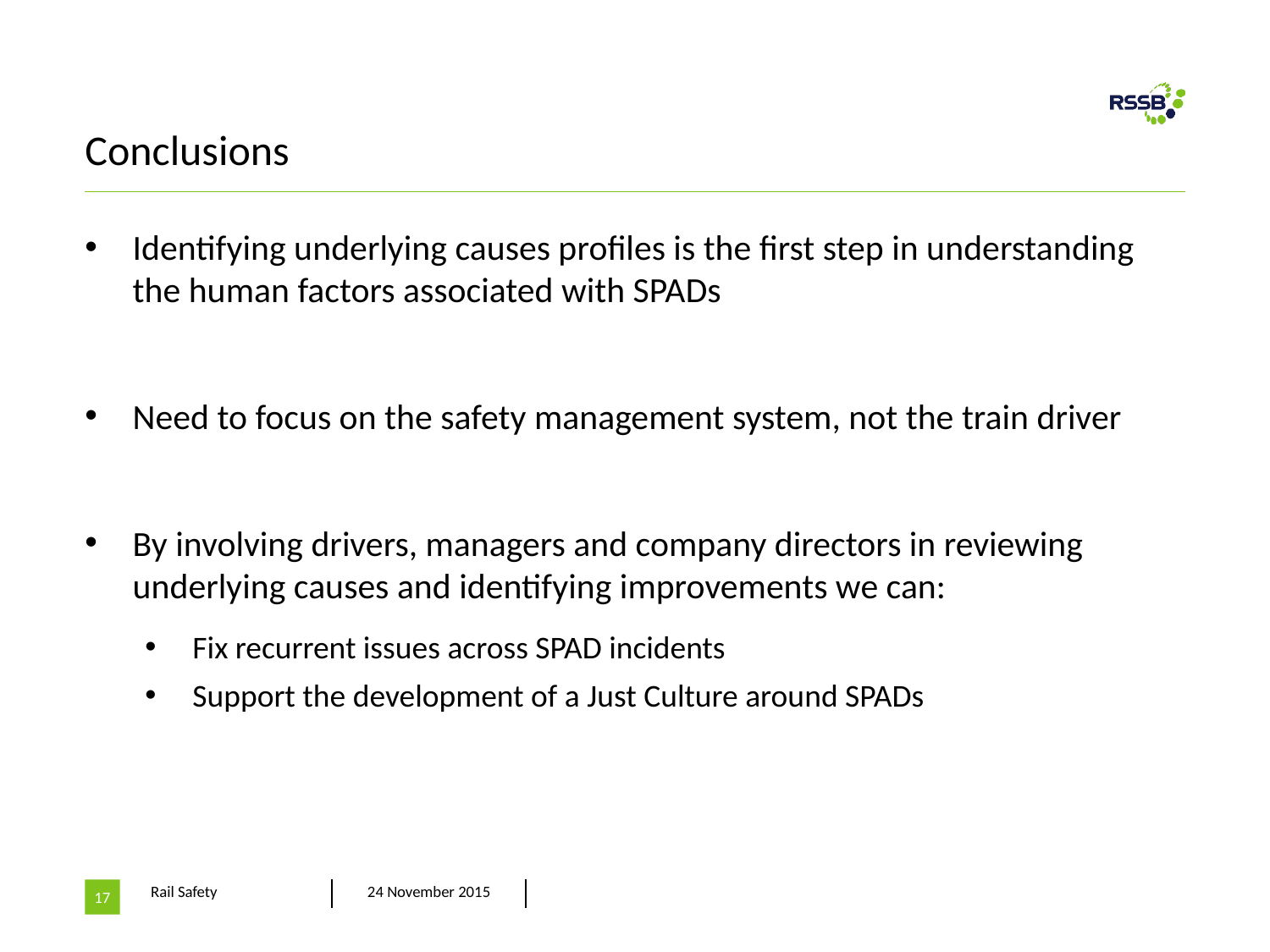

# Conclusions
Identifying underlying causes profiles is the first step in understanding the human factors associated with SPADs

Need to focus on the safety management system, not the train driver

By involving drivers, managers and company directors in reviewing underlying causes and identifying improvements we can:
Fix recurrent issues across SPAD incidents
Support the development of a Just Culture around SPADs

17